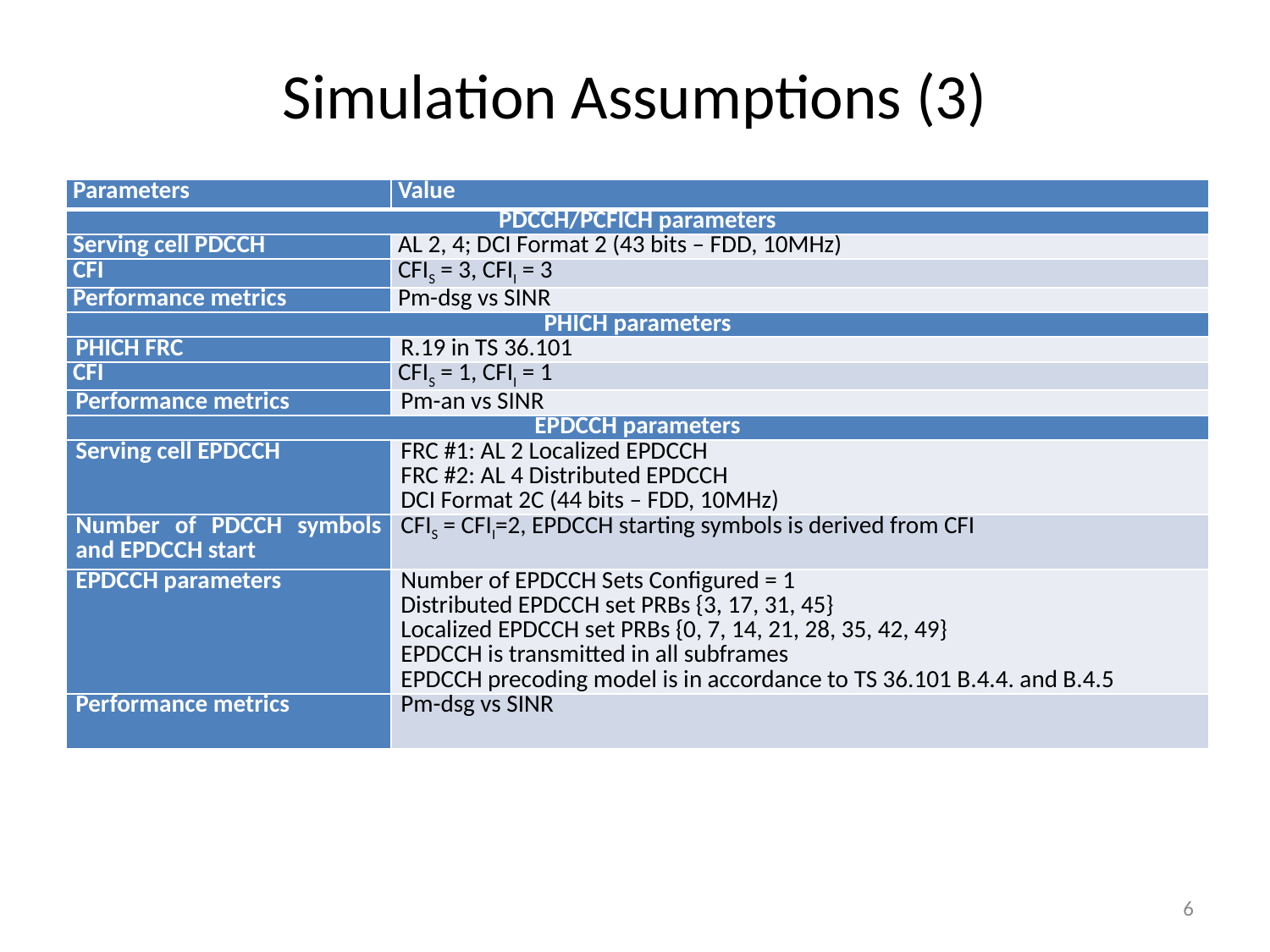

# Simulation Assumptions (3)
| Parameters | Value |
| --- | --- |
| PDCCH/PCFICH parameters |  |
| Serving cell PDCCH | AL 2, 4; DCI Format 2 (43 bits – FDD, 10MHz) |
| CFI | CFIS = 3, CFII = 3 |
| Performance metrics | Pm-dsg vs SINR |
| PHICH parameters |  |
| PHICH FRC | R.19 in TS 36.101 |
| CFI | CFIS = 1, CFII = 1 |
| Performance metrics | Pm-an vs SINR |
| EPDCCH parameters |  |
| Serving cell EPDCCH | FRC #1: AL 2 Localized EPDCCH FRC #2: AL 4 Distributed EPDCCH DCI Format 2C (44 bits – FDD, 10MHz) |
| Number of PDCCH symbols and EPDCCH start | CFIS = CFII=2, EPDCCH starting symbols is derived from CFI |
| EPDCCH parameters | Number of EPDCCH Sets Configured = 1 Distributed EPDCCH set PRBs {3, 17, 31, 45} Localized EPDCCH set PRBs {0, 7, 14, 21, 28, 35, 42, 49} EPDCCH is transmitted in all subframes EPDCCH precoding model is in accordance to TS 36.101 B.4.4. and B.4.5 |
| Performance metrics | Pm-dsg vs SINR |
6